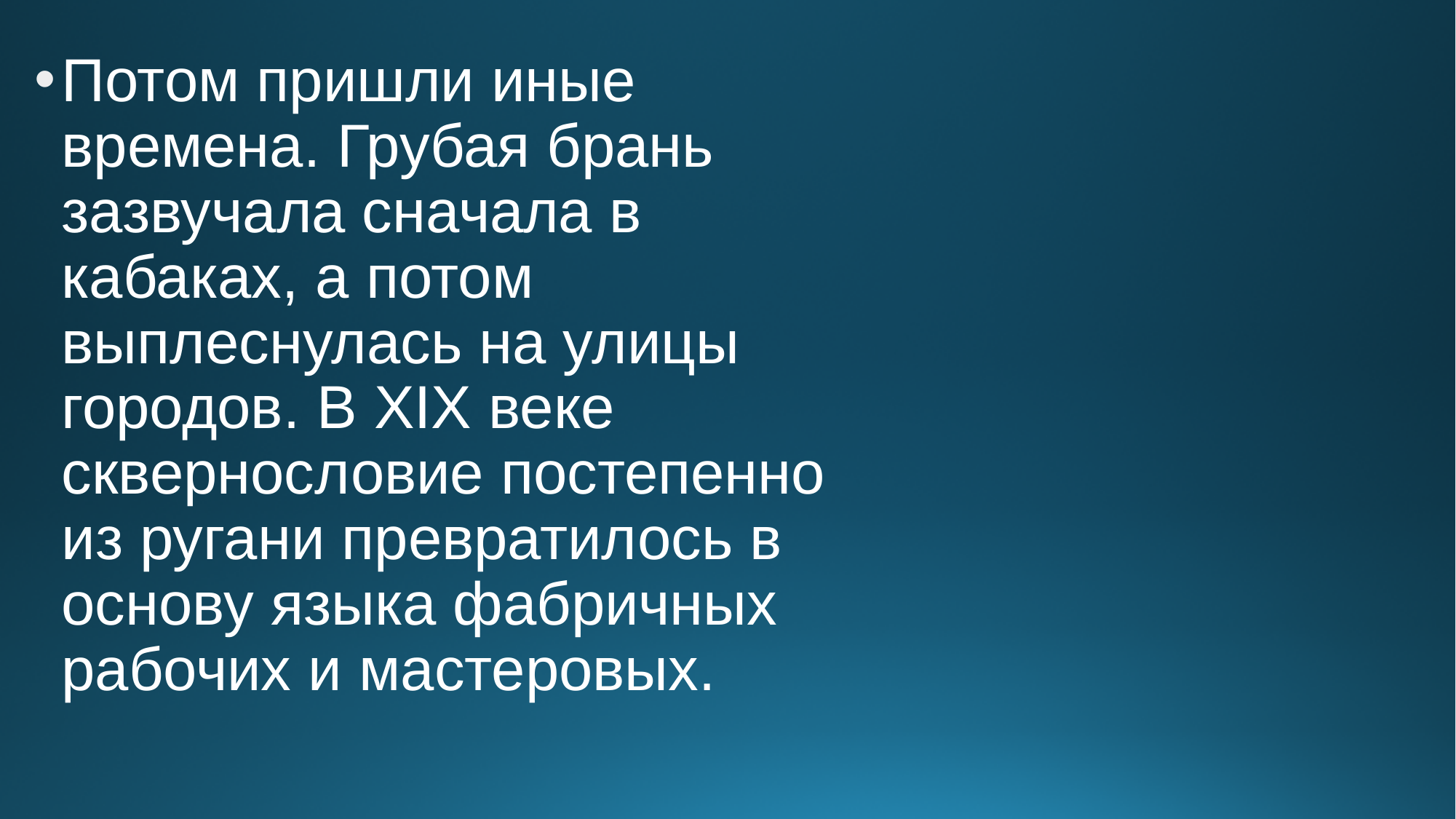

Потом пришли иные времена. Грубая брань зазвучала сначала в кабаках, а потом выплеснулась на улицы городов. В XIX веке сквернословие постепенно из ругани превратилось в основу языка фабричных рабочих и мастеровых.

#